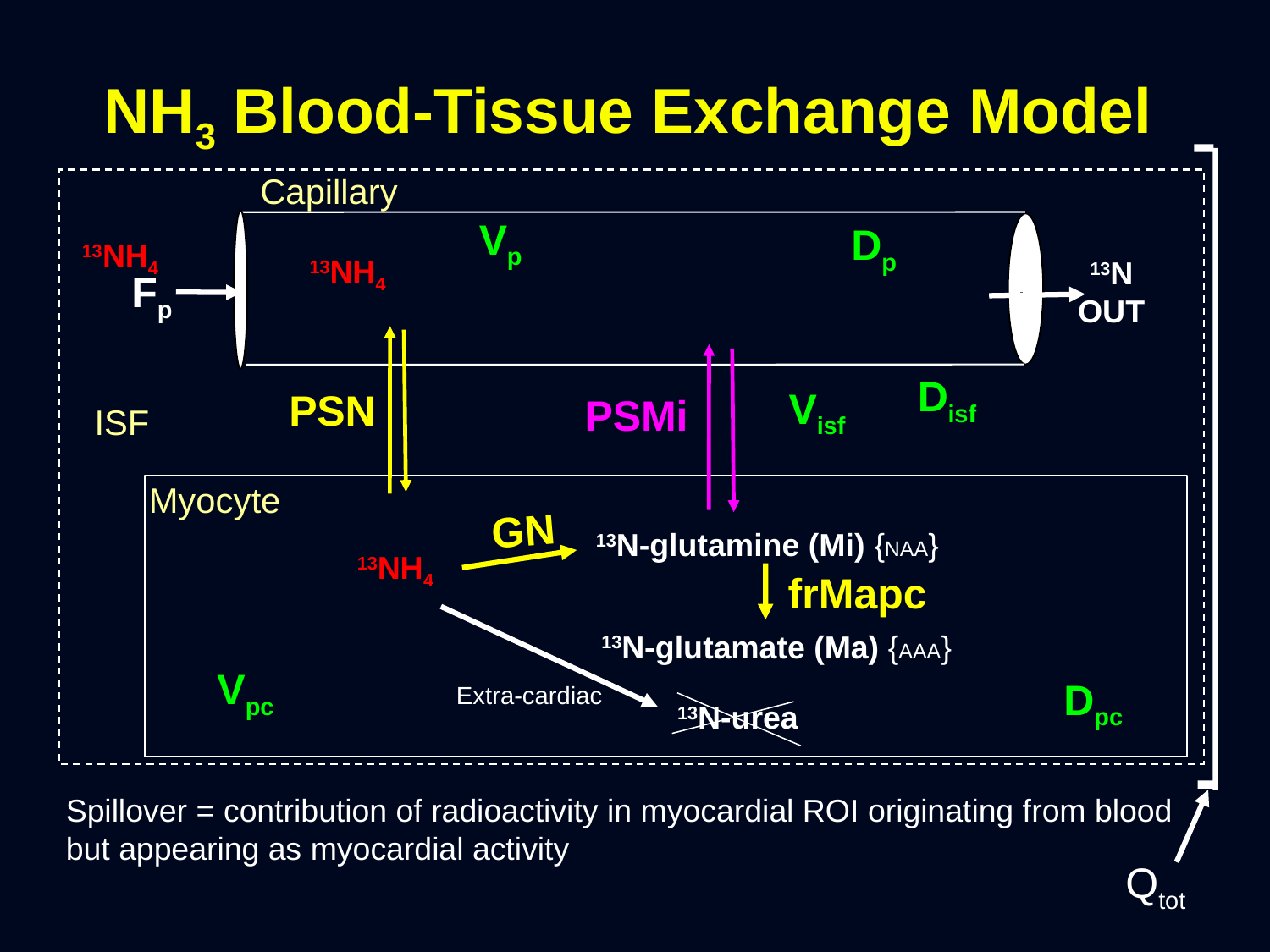

NH3 Blood-Tissue Exchange Model

Qtot
Capillary

Vp

Dp

13NH4
13NH4
13N
OUT
Fp

Disf

Visf
PSN
PSMi
ISF

Myocyte
GN
13N-glutamine (Mi) {NAA}
13NH4

frMapc

13N-glutamate (Ma) {AAA}
Vpc
Dpc
Extra-cardiac
13N-urea

Spillover = contribution of radioactivity in myocardial ROI originating from blood
but appearing as myocardial activity